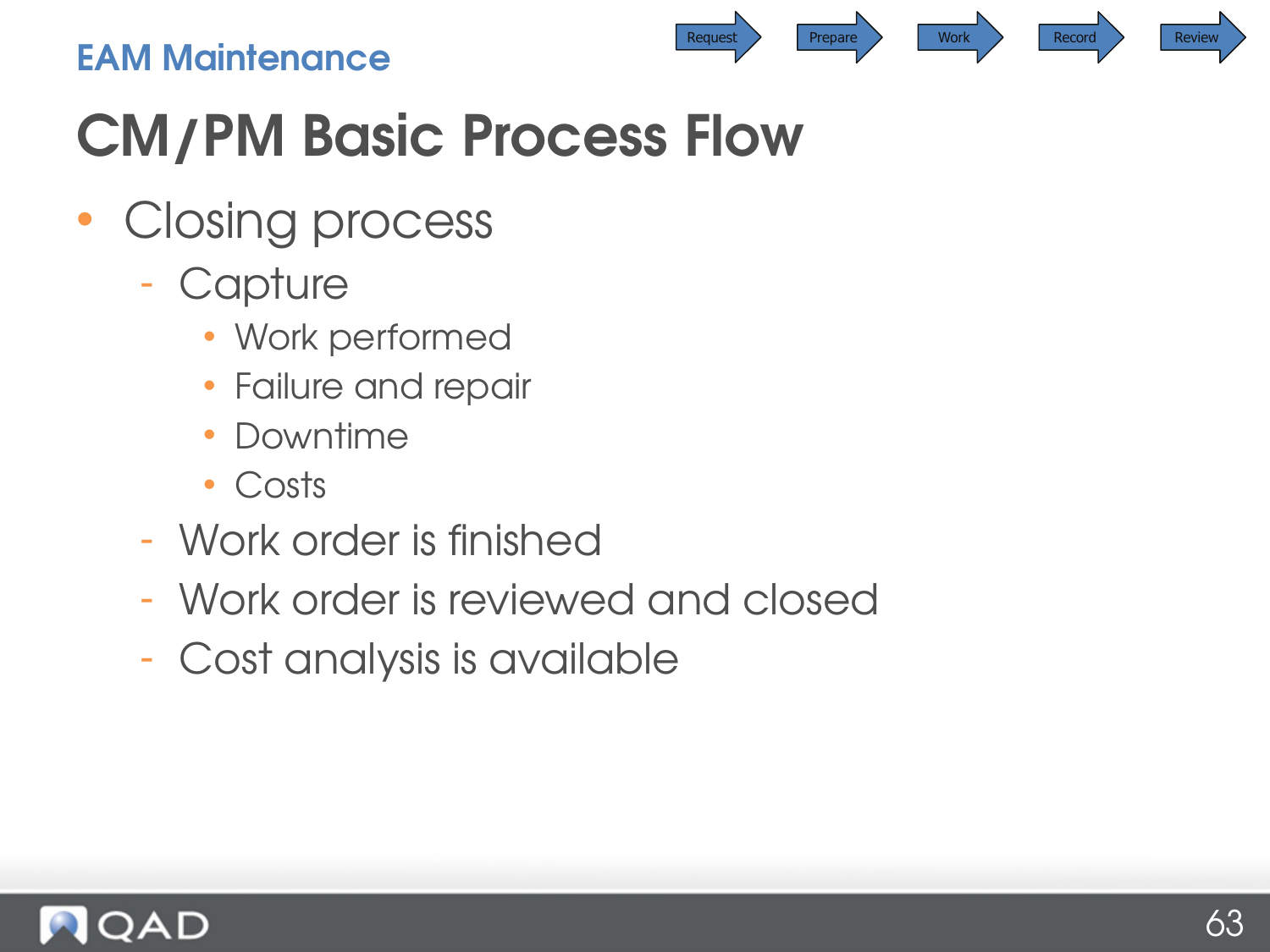

Request
Prepare
Work
Record
Review
EAM Maintenance
# CM/PM Basic Process Flow
Closing process
Capture
Work performed
Failure and repair
Downtime
Costs
Work order is finished
Work order is reviewed and closed
Cost analysis is available
63